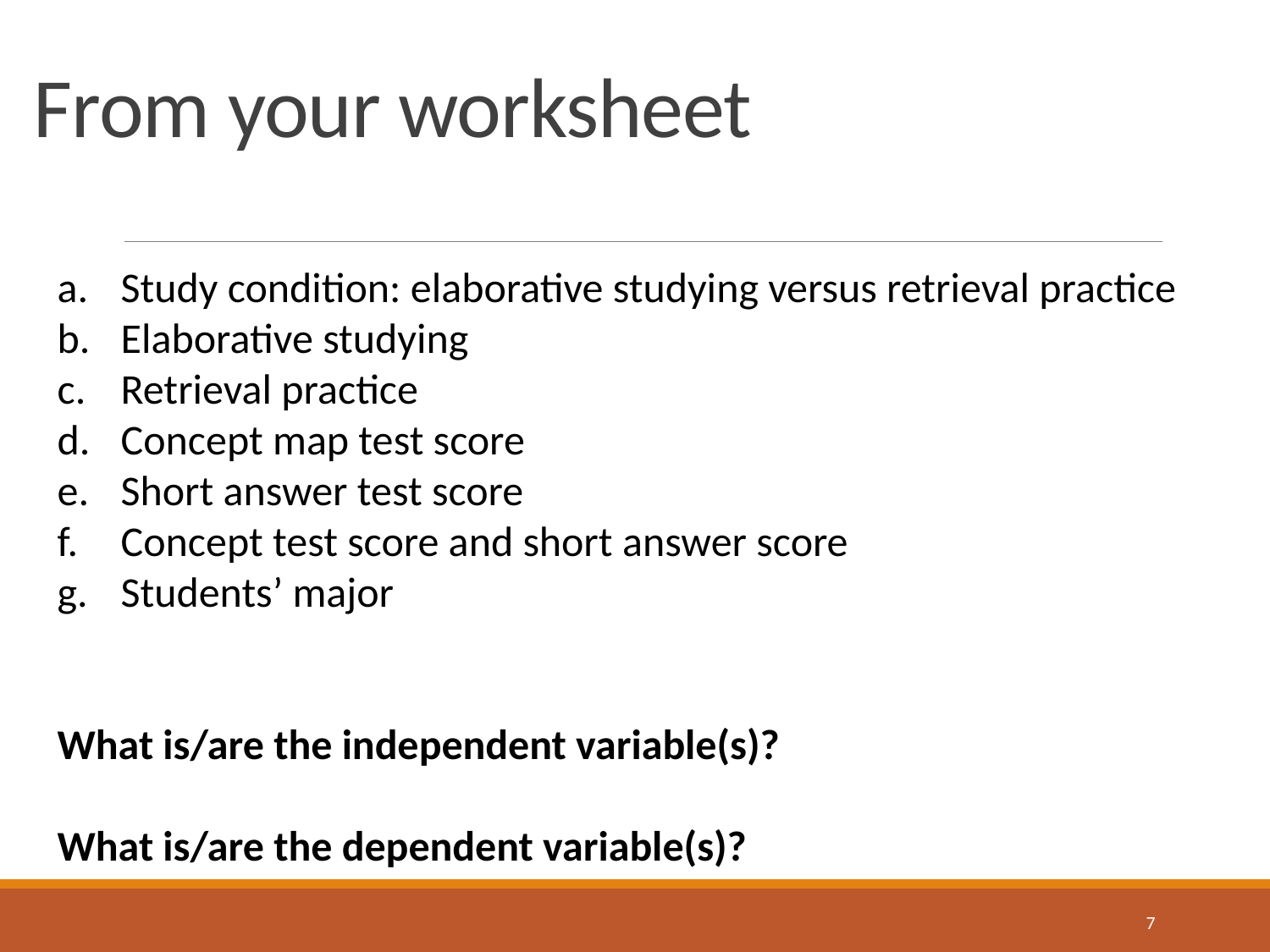

# From your worksheet
Study condition: elaborative studying versus retrieval practice
Elaborative studying
Retrieval practice
Concept map test score
Short answer test score
Concept test score and short answer score
Students’ major

What is/are the independent variable(s)?

What is/are the dependent variable(s)?
7